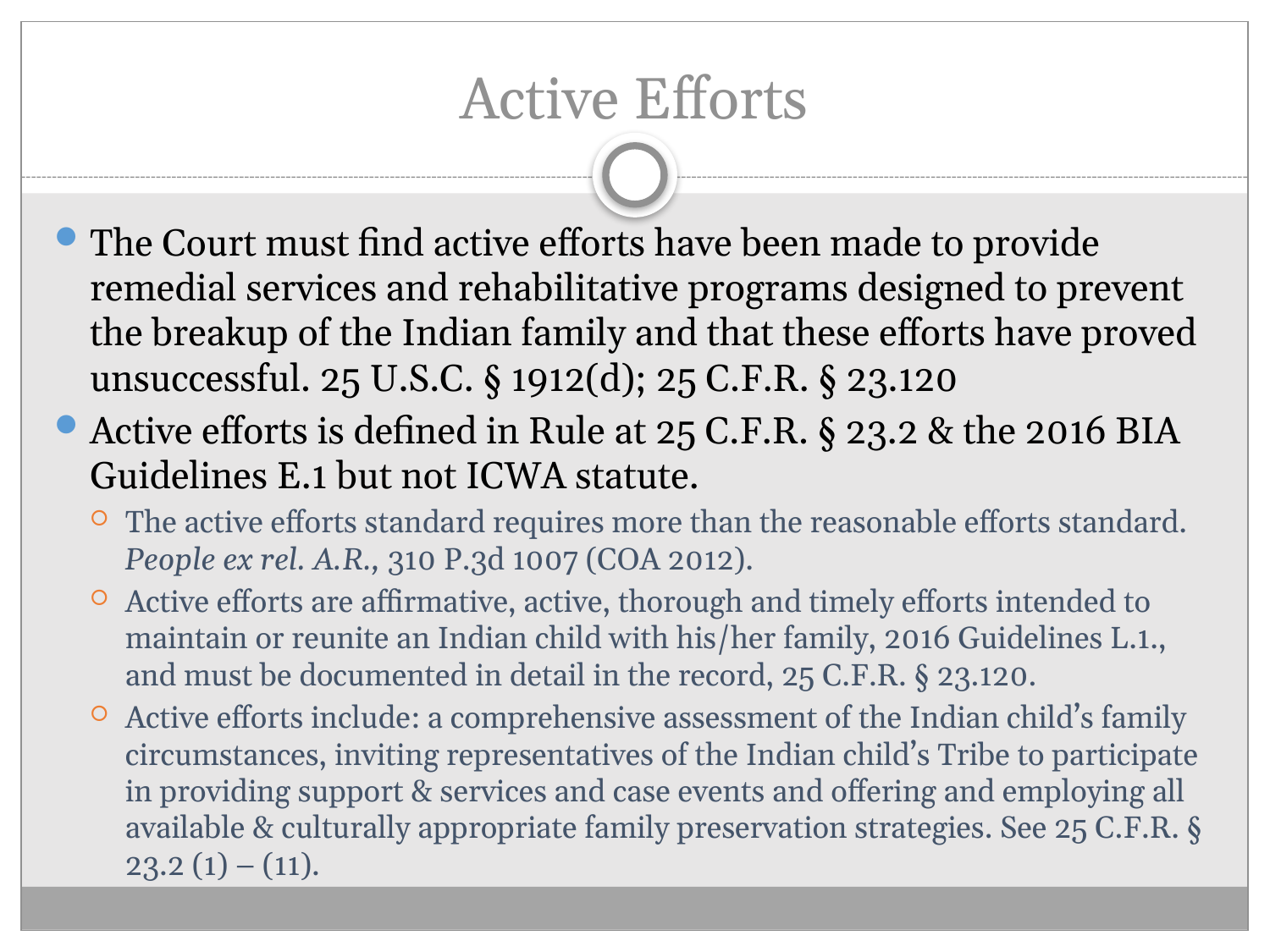

# Active Efforts
The Court must find active efforts have been made to provide remedial services and rehabilitative programs designed to prevent the breakup of the Indian family and that these efforts have proved unsuccessful. 25 U.S.C. § 1912(d); 25 C.F.R. § 23.120
Active efforts is defined in Rule at 25 C.F.R. § 23.2 & the 2016 BIA Guidelines E.1 but not ICWA statute.
The active efforts standard requires more than the reasonable efforts standard. People ex rel. A.R., 310 P.3d 1007 (COA 2012).
Active efforts are affirmative, active, thorough and timely efforts intended to maintain or reunite an Indian child with his/her family, 2016 Guidelines L.1., and must be documented in detail in the record, 25 C.F.R. § 23.120.
Active efforts include: a comprehensive assessment of the Indian child’s family circumstances, inviting representatives of the Indian child’s Tribe to participate in providing support & services and case events and offering and employing all available & culturally appropriate family preservation strategies. See 25 C.F.R. § 23.2 (1) – (11).